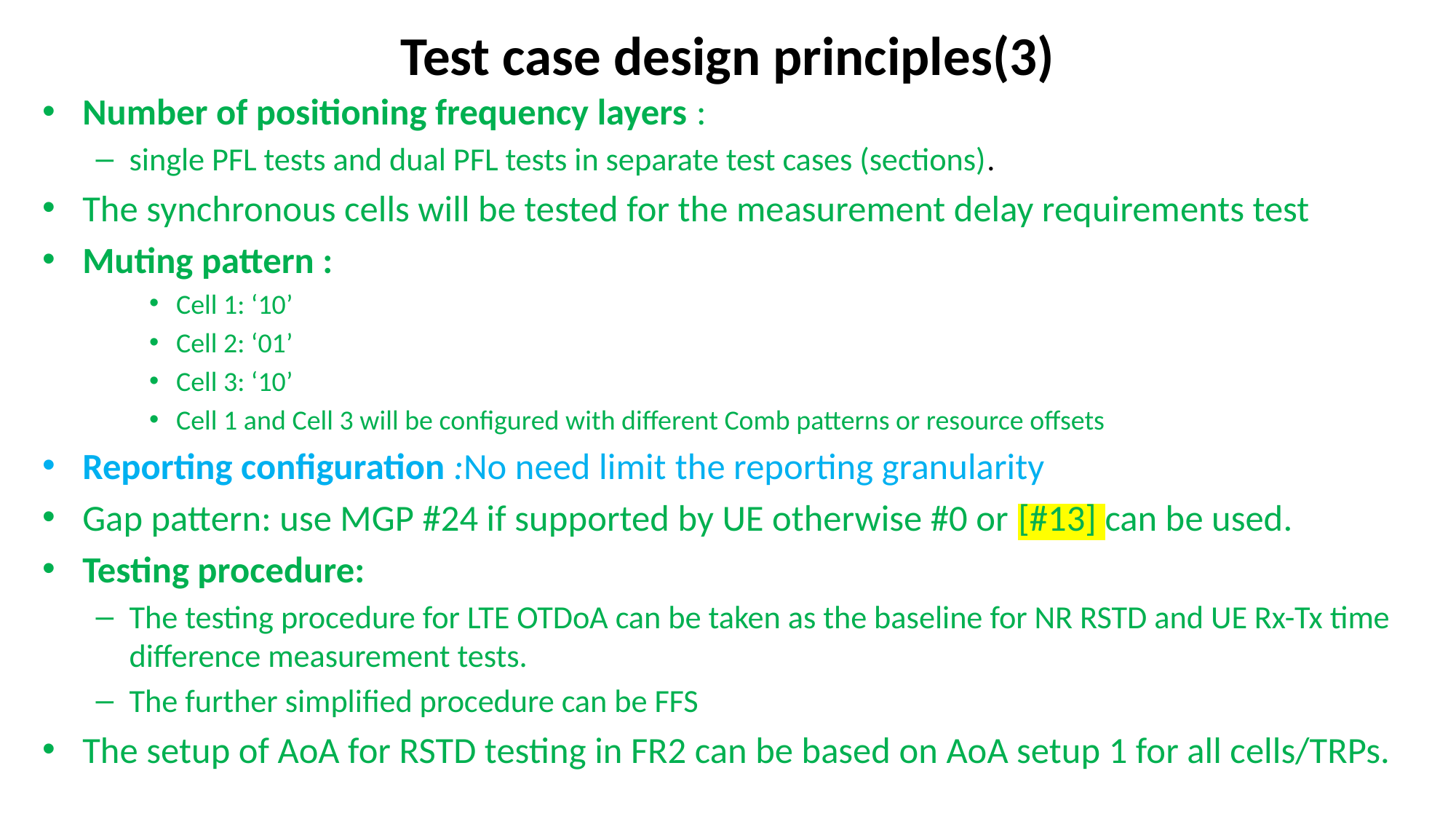

# Test case design principles(3)
Number of positioning frequency layers :
single PFL tests and dual PFL tests in separate test cases (sections).
The synchronous cells will be tested for the measurement delay requirements test
Muting pattern :
Cell 1: ‘10’
Cell 2: ‘01’
Cell 3: ‘10’
Cell 1 and Cell 3 will be configured with different Comb patterns or resource offsets
Reporting configuration :No need limit the reporting granularity
Gap pattern: use MGP #24 if supported by UE otherwise #0 or [#13] can be used.
Testing procedure:
The testing procedure for LTE OTDoA can be taken as the baseline for NR RSTD and UE Rx-Tx time difference measurement tests.
The further simplified procedure can be FFS
The setup of AoA for RSTD testing in FR2 can be based on AoA setup 1 for all cells/TRPs.